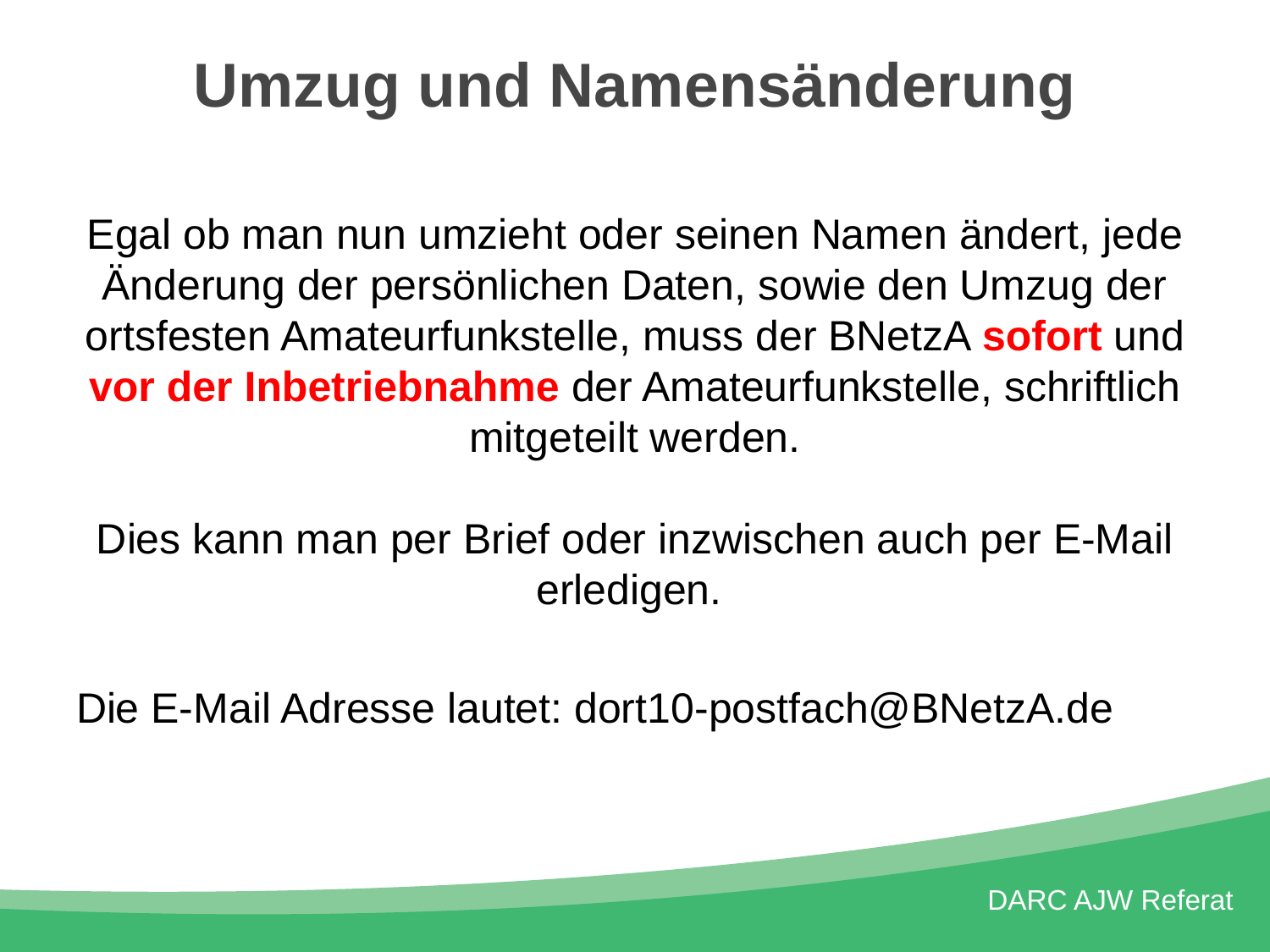

# Umzug und Namensänderung
Egal ob man nun umzieht oder seinen Namen ändert, jede Änderung der persönlichen Daten, sowie den Umzug der ortsfesten Amateurfunkstelle, muss der BNetzA sofort und vor der Inbetriebnahme der Amateurfunkstelle, schriftlich mitgeteilt werden.
Dies kann man per Brief oder inzwischen auch per E-Mail erledigen.

Die E-Mail Adresse lautet: dort10-postfach@BNetzA.de